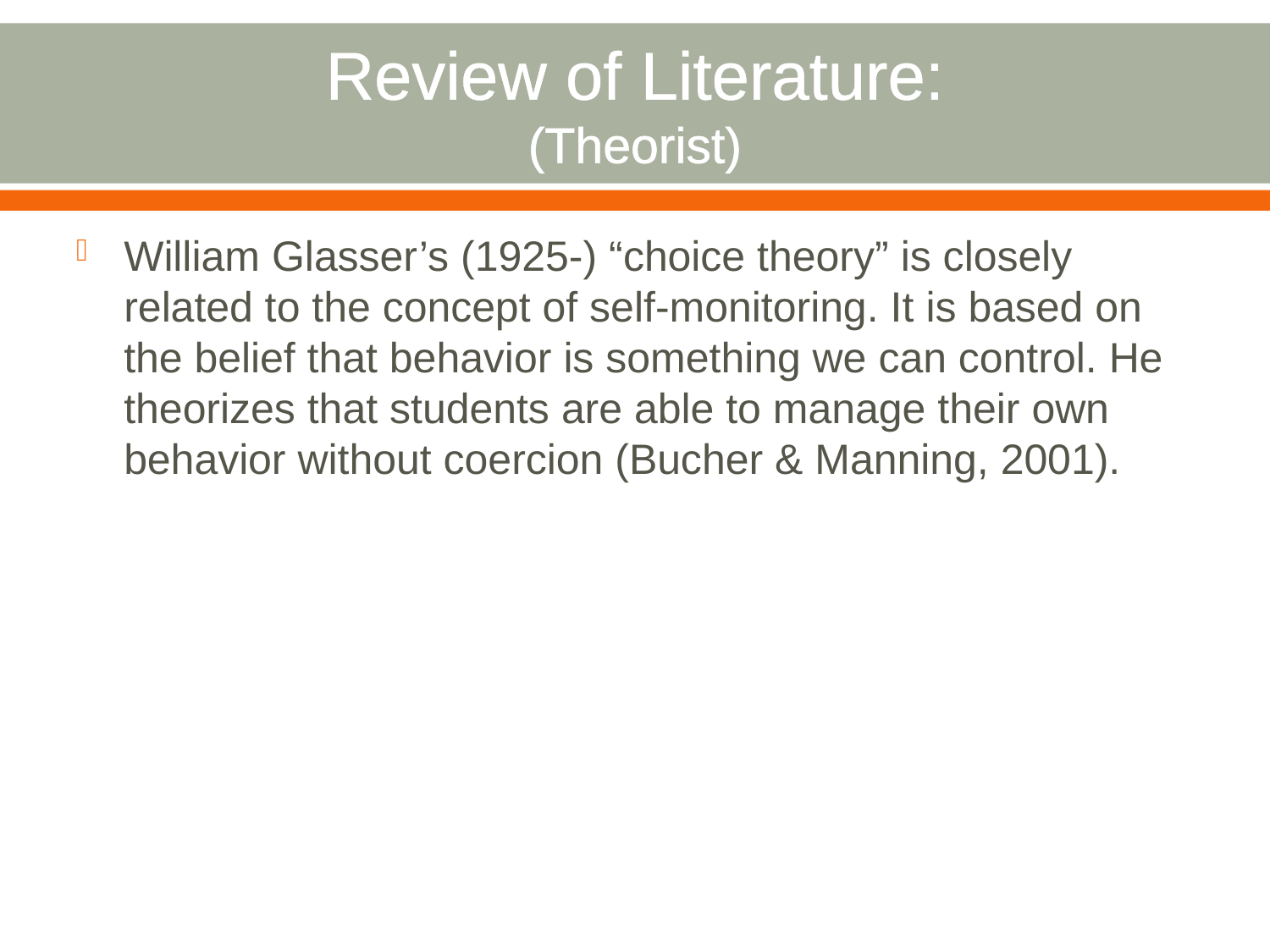

# Review of Literature: (Theorist)
William Glasser’s (1925-) “choice theory” is closely related to the concept of self-monitoring. It is based on the belief that behavior is something we can control. He theorizes that students are able to manage their own behavior without coercion (Bucher & Manning, 2001).